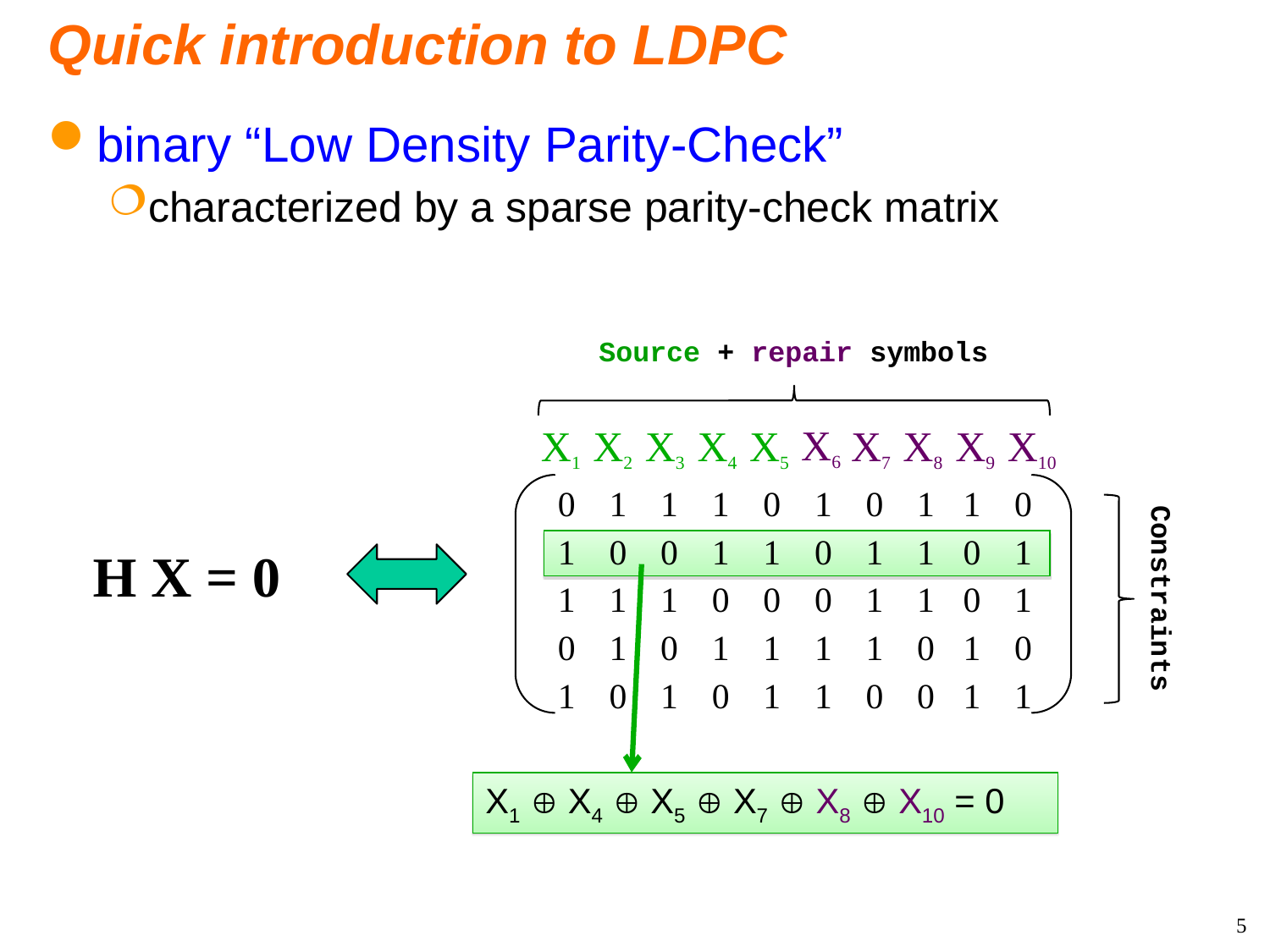

# Quick introduction to LDPC
binary “Low Density Parity-Check”
characterized by a sparse parity-check matrix

Source + repair symbols
X1
X2
X3
X4
X5
X7
X8
X9
X10

0
1
1
1
0
1
0
1
1
0
1
0
0
1
1
0
1
1
0
1
1
1
1
0
0
0
1
1
0
1
0
1
0
1
1
1
1
0
1
0
1
0
1
0
1
1
0
0
1
1

Constraints
X6

X1 ⊕ X4 ⊕ X5 ⊕ X7 ⊕ X8 ⊕ X10 = 0
H X = 0

5